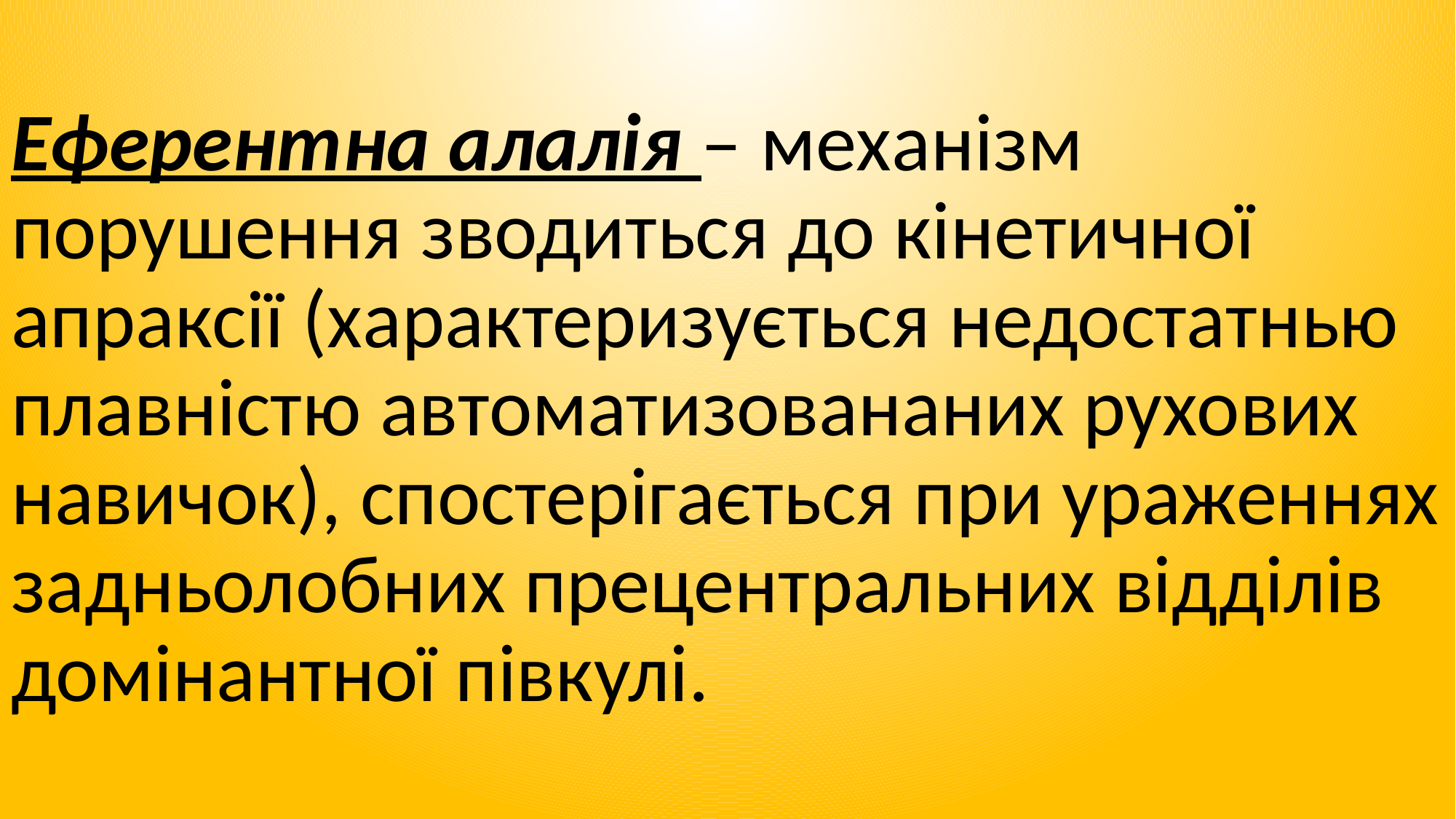

Еферентна алалія – механізм порушення зводиться до кінетичної апраксії (характеризується недостатнью плавністю автоматизовананих рухових навичок), спостерігається при ураженнях задньолобних прецентральних відділів домінантної півкулі.